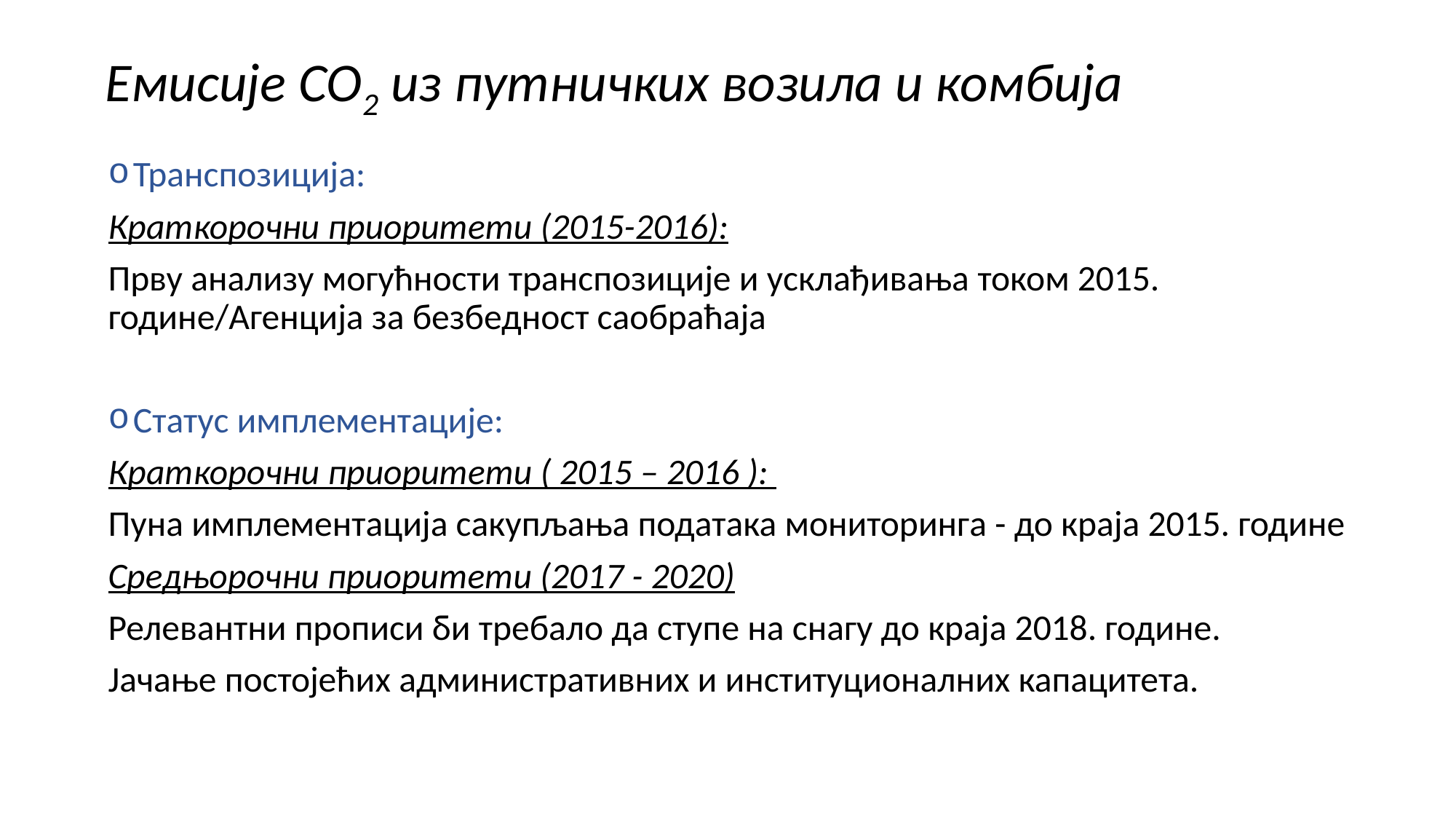

# Емисије CO2 из путничких возила и комбија
Транспозиција:
Краткорочни приоритети (2015-2016):
Прву анализу могућности транспозиције и усклађивања током 2015. године/Агенција за безбедност саобраћаја

Статус имплементације:
Краткорочни приоритети ( 2015 – 2016 ):
Пуна имплементација сакупљања података мониторинга - до краја 2015. године
Средњорочни приоритети (2017 - 2020)
Релевантни прописи би требало да ступе на снагу до краја 2018. године.
Јачање постојећих административних и институционалних капацитета.